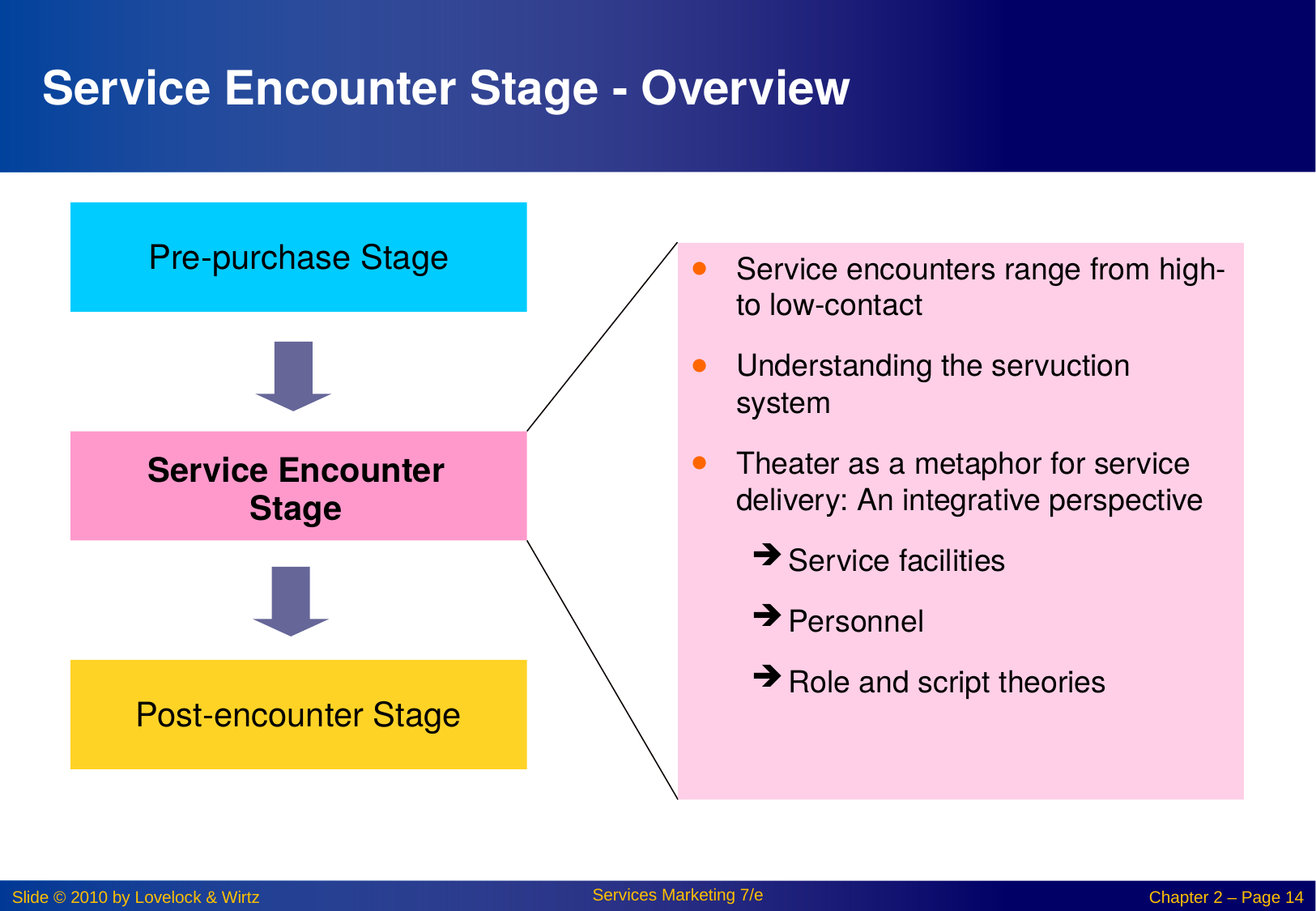

# Service Encounter Stage - Overview

Pre-purchase Stage

Service encounters range from high- to low-contact
Understanding the servuction system
Theater as a metaphor for service delivery: An integrative perspective
Service facilities
Personnel
Role and script theories

Service Encounter Stage

Post-encounter Stage